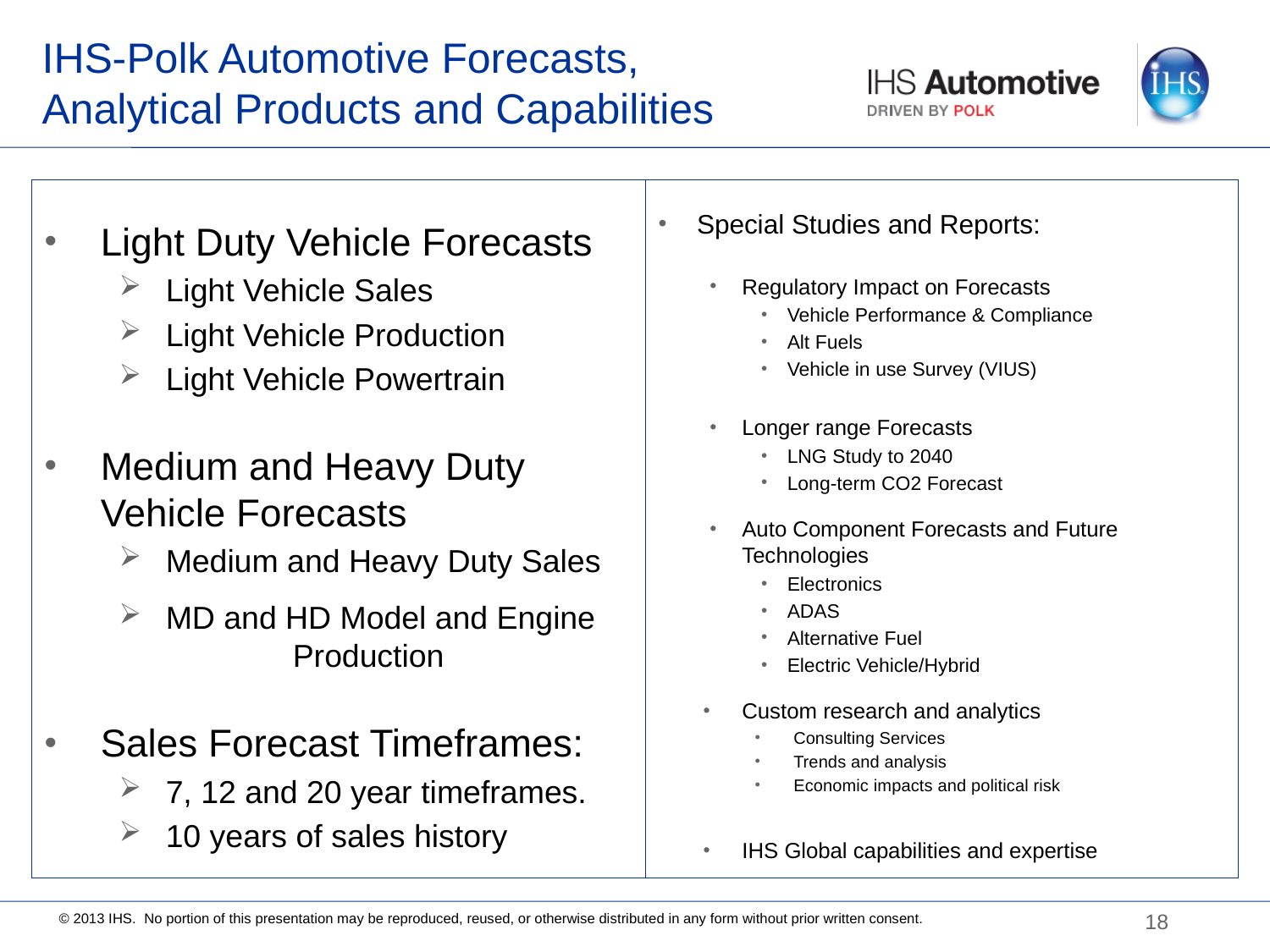

# IHS-Polk Automotive Forecasts, Analytical Products and Capabilities

Light Duty Vehicle Forecasts
Light Vehicle Sales
Light Vehicle Production
Light Vehicle Powertrain

Medium and Heavy Duty Vehicle Forecasts
Medium and Heavy Duty Sales

MD and HD Model and Engine 	Production

Sales Forecast Timeframes:
7, 12 and 20 year timeframes.
10 years of sales history

Special Studies and Reports:

Regulatory Impact on Forecasts
Vehicle Performance & Compliance
Alt Fuels
Vehicle in use Survey (VIUS)

Longer range Forecasts
LNG Study to 2040
Long-term CO2 Forecast

Auto Component Forecasts and Future Technologies
Electronics
ADAS
Alternative Fuel
Electric Vehicle/Hybrid

Custom research and analytics
Consulting Services
Trends and analysis
Economic impacts and political risk

IHS Global capabilities and expertise

18